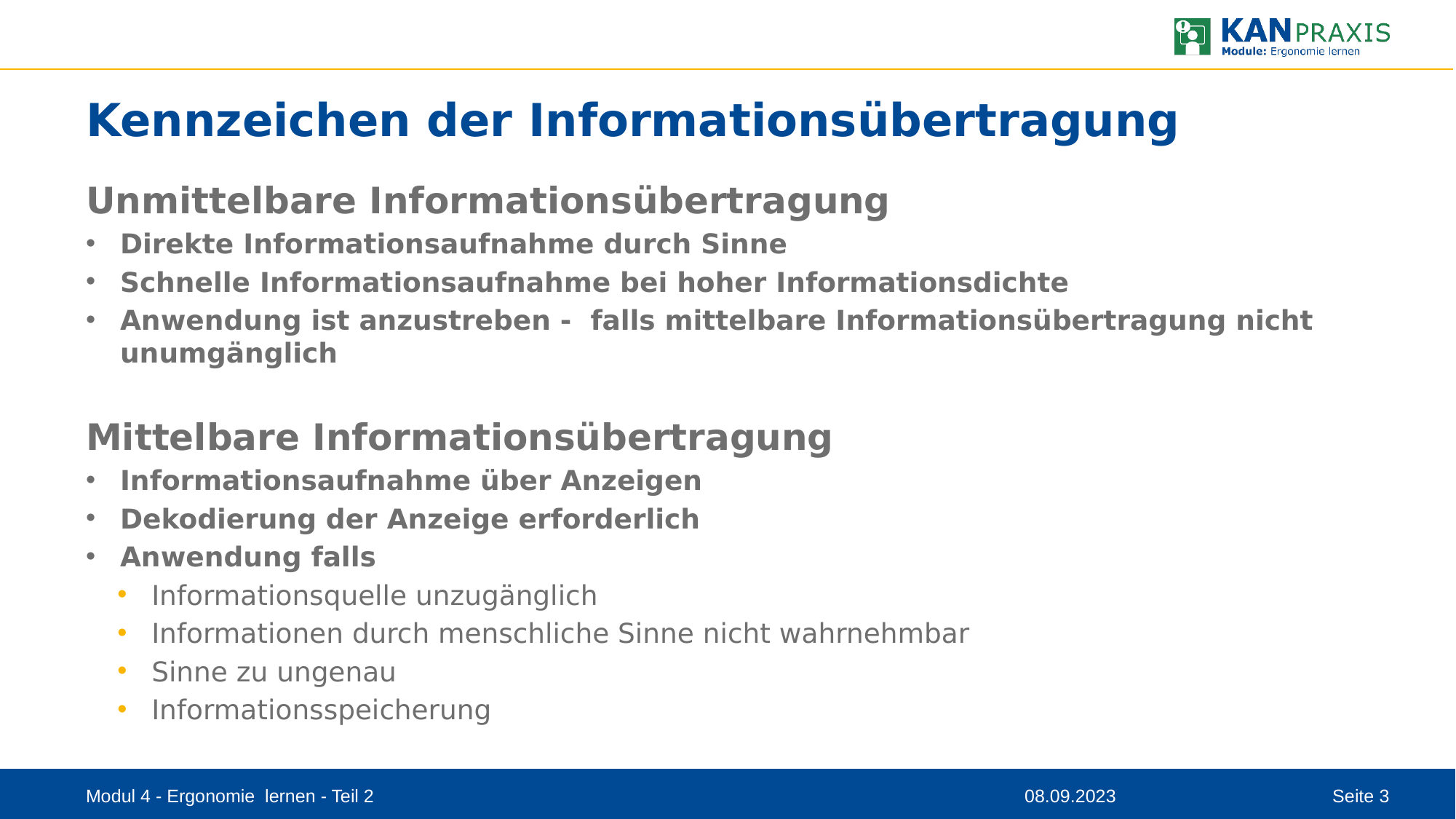

# Kennzeichen der Informationsübertragung
Unmittelbare Informationsübertragung
Direkte Informationsaufnahme durch Sinne
Schnelle Informationsaufnahme bei hoher Informationsdichte
Anwendung ist anzustreben -  falls mittelbare Informationsübertragung nicht unumgänglich

Mittelbare Informationsübertragung
Informationsaufnahme über Anzeigen
Dekodierung der Anzeige erforderlich
Anwendung falls
Informationsquelle unzugänglich
Informationen durch menschliche Sinne nicht wahrnehmbar
Sinne zu ungenau
Informationsspeicherung

Modul 4 - Ergonomie  lernen - Teil 2
08.09.2023
Seite 3